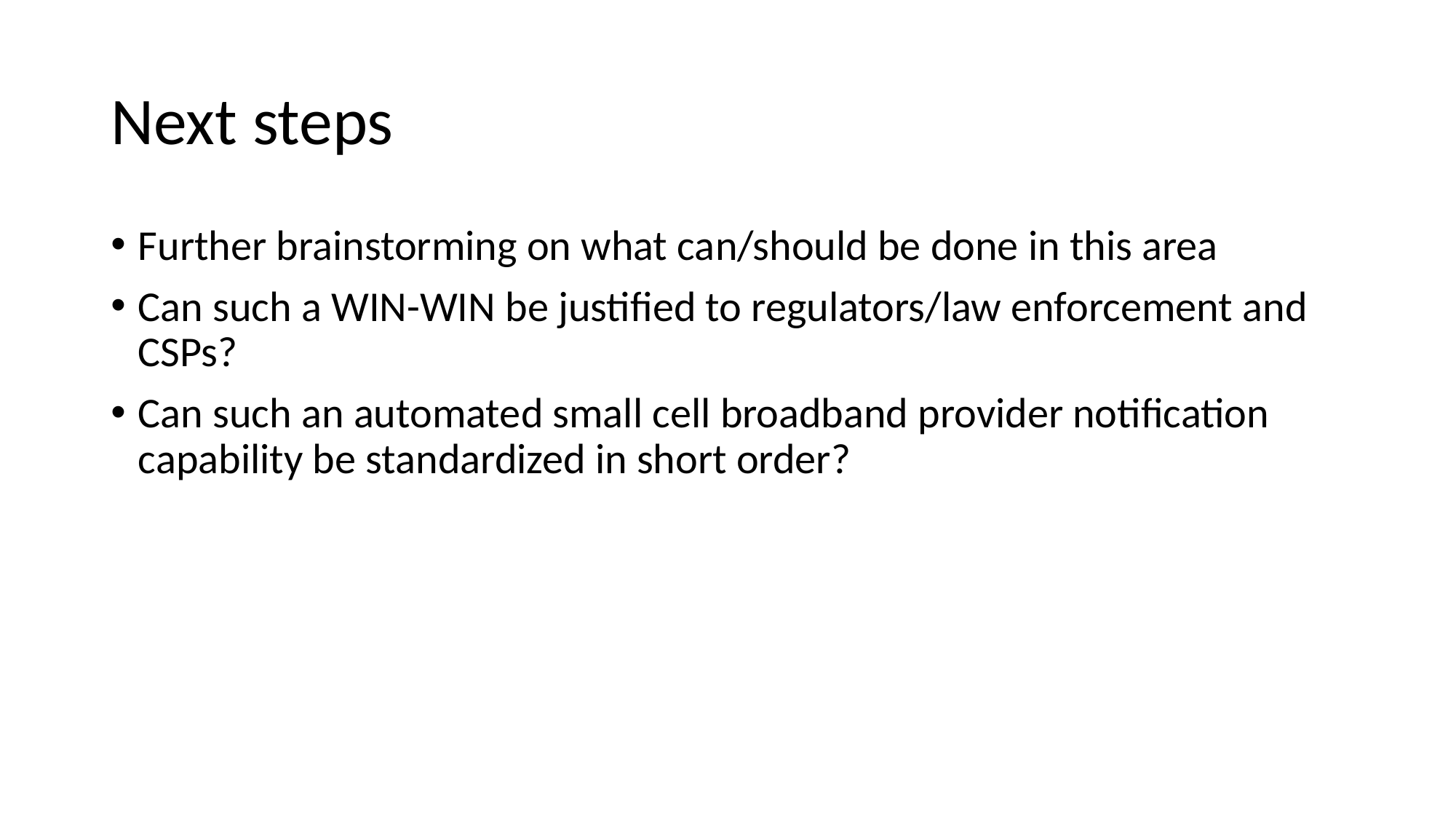

# Next steps
Further brainstorming on what can/should be done in this area
Can such a WIN-WIN be justified to regulators/law enforcement and CSPs?
Can such an automated small cell broadband provider notification capability be standardized in short order?